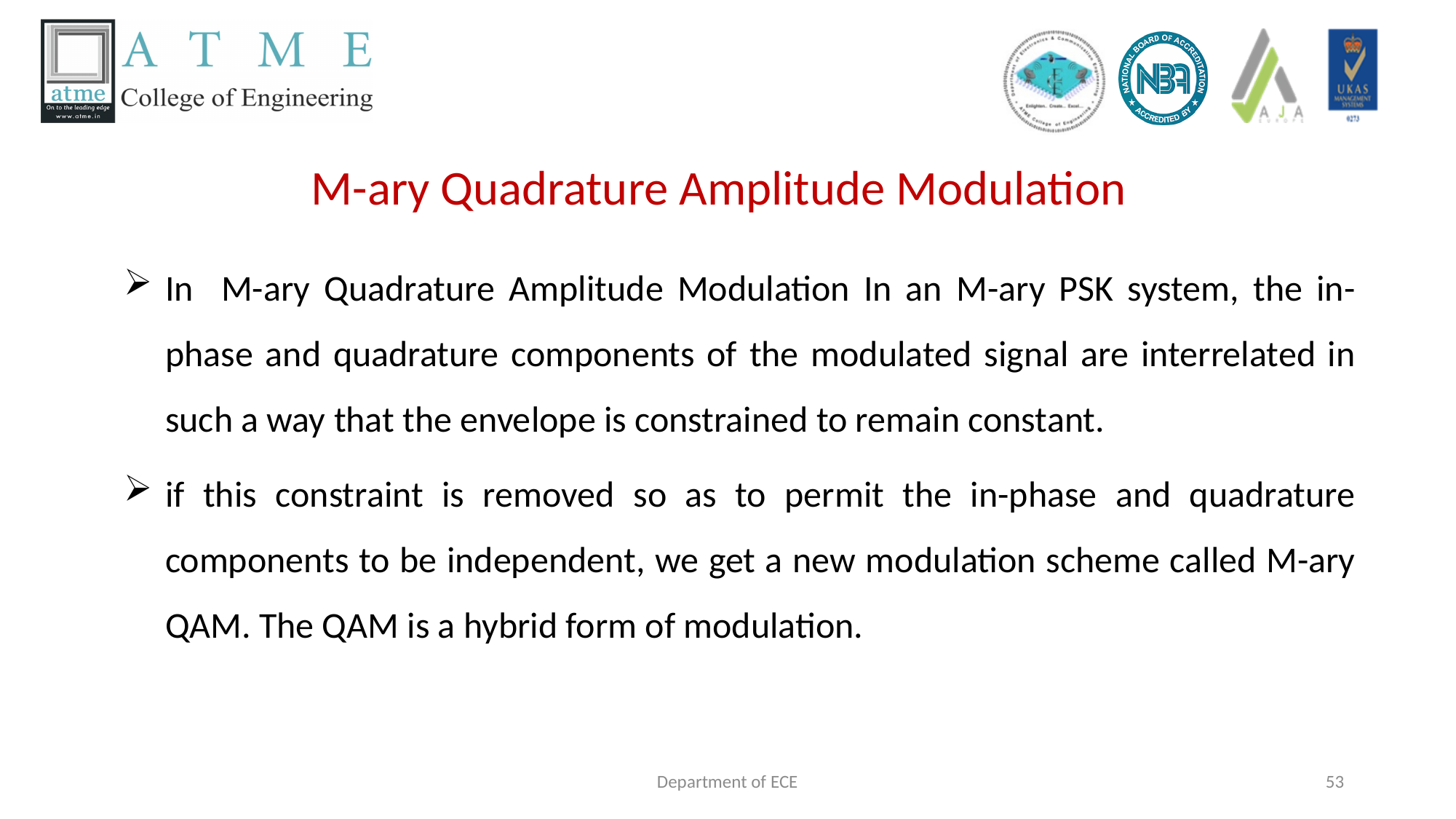

# M-ary Quadrature Amplitude Modulation
In  M-ary Quadrature Amplitude Modulation In an M-ary PSK system, the in-phase and quadrature components of the modulated signal are interrelated in such a way that the envelope is constrained to remain constant.
if this constraint is removed so as to permit the in-phase and quadrature components to be independent, we get a new modulation scheme called M-ary QAM. The QAM is a hybrid form of modulation.
Department of ECE
53